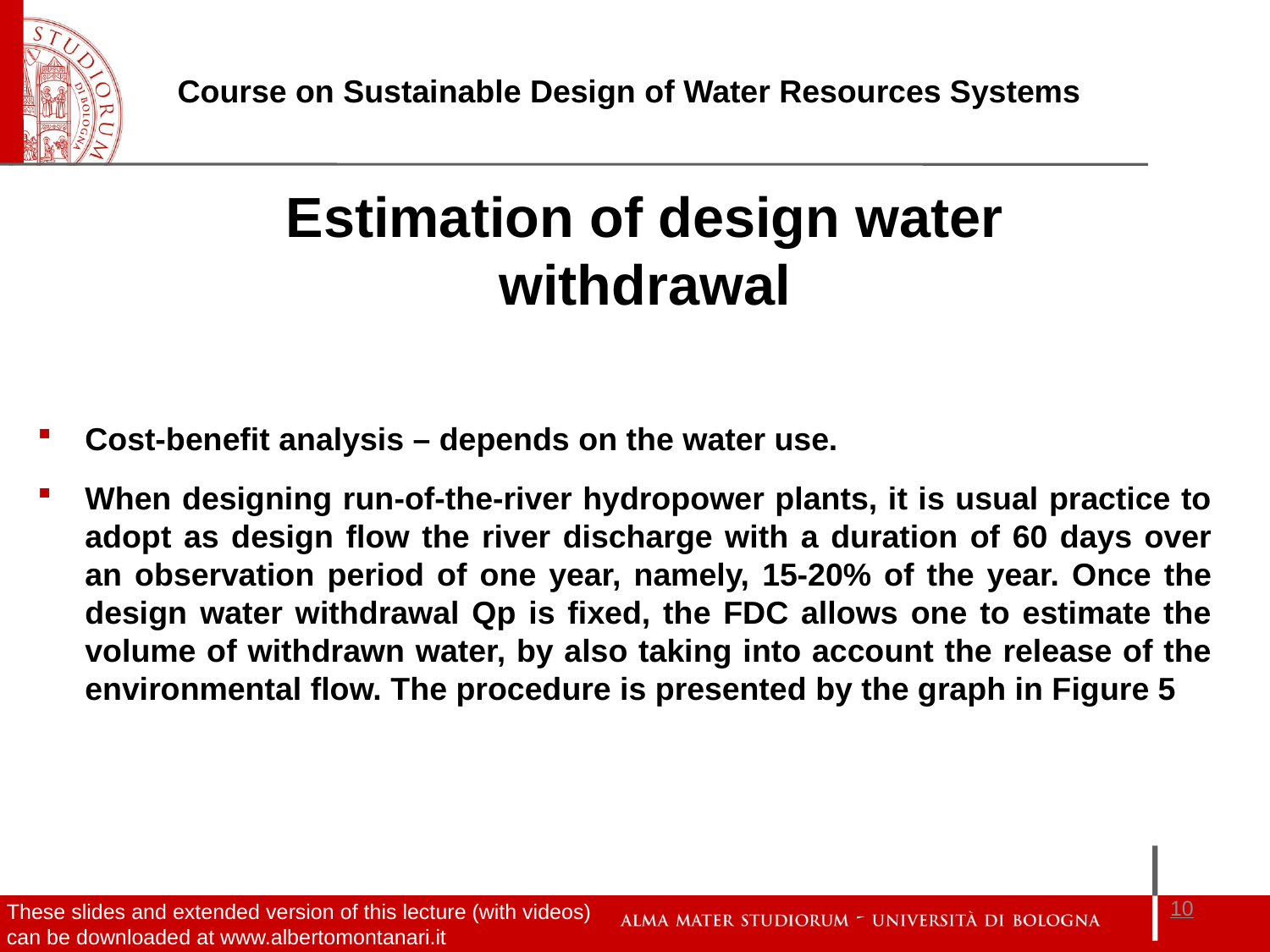

Estimation of design water withdrawal
Cost-benefit analysis – depends on the water use.
When designing run-of-the-river hydropower plants, it is usual practice to adopt as design flow the river discharge with a duration of 60 days over an observation period of one year, namely, 15-20% of the year. Once the design water withdrawal Qp is fixed, the FDC allows one to estimate the volume of withdrawn water, by also taking into account the release of the environmental flow. The procedure is presented by the graph in Figure 5
10